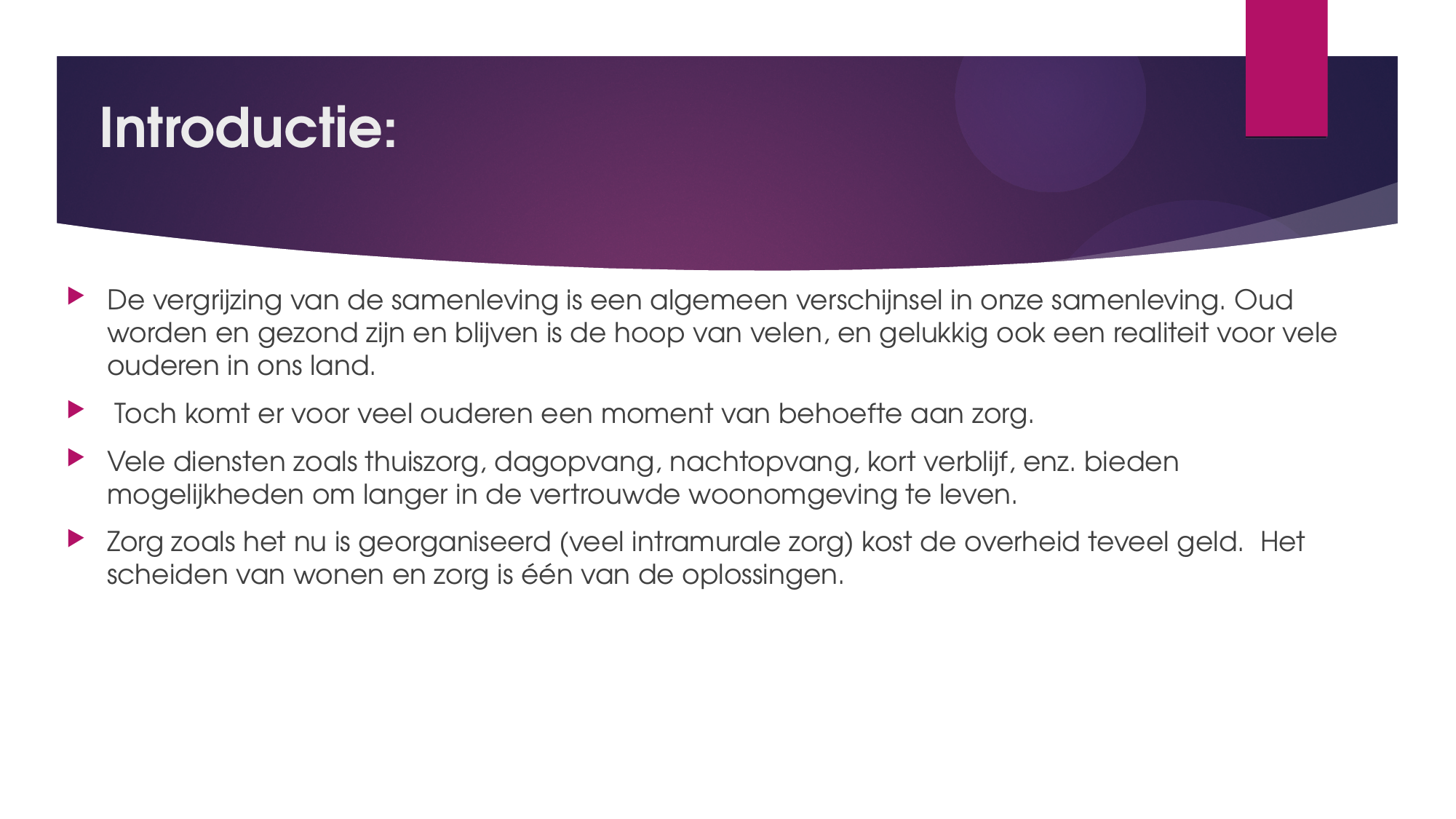

# Introductie:
De vergrijzing van de samenleving is een algemeen verschijnsel in onze samenleving. Oud worden en gezond zijn en blijven is de hoop van velen, en gelukkig ook een realiteit voor vele ouderen in ons land.
 Toch komt er voor veel ouderen een moment van behoefte aan zorg.
Vele diensten zoals thuiszorg, dagopvang, nachtopvang, kort verblijf, enz. bieden mogelijkheden om langer in de vertrouwde woonomgeving te leven.
Zorg zoals het nu is georganiseerd (veel intramurale zorg) kost de overheid teveel geld.  Het scheiden van wonen en zorg is één van de oplossingen.